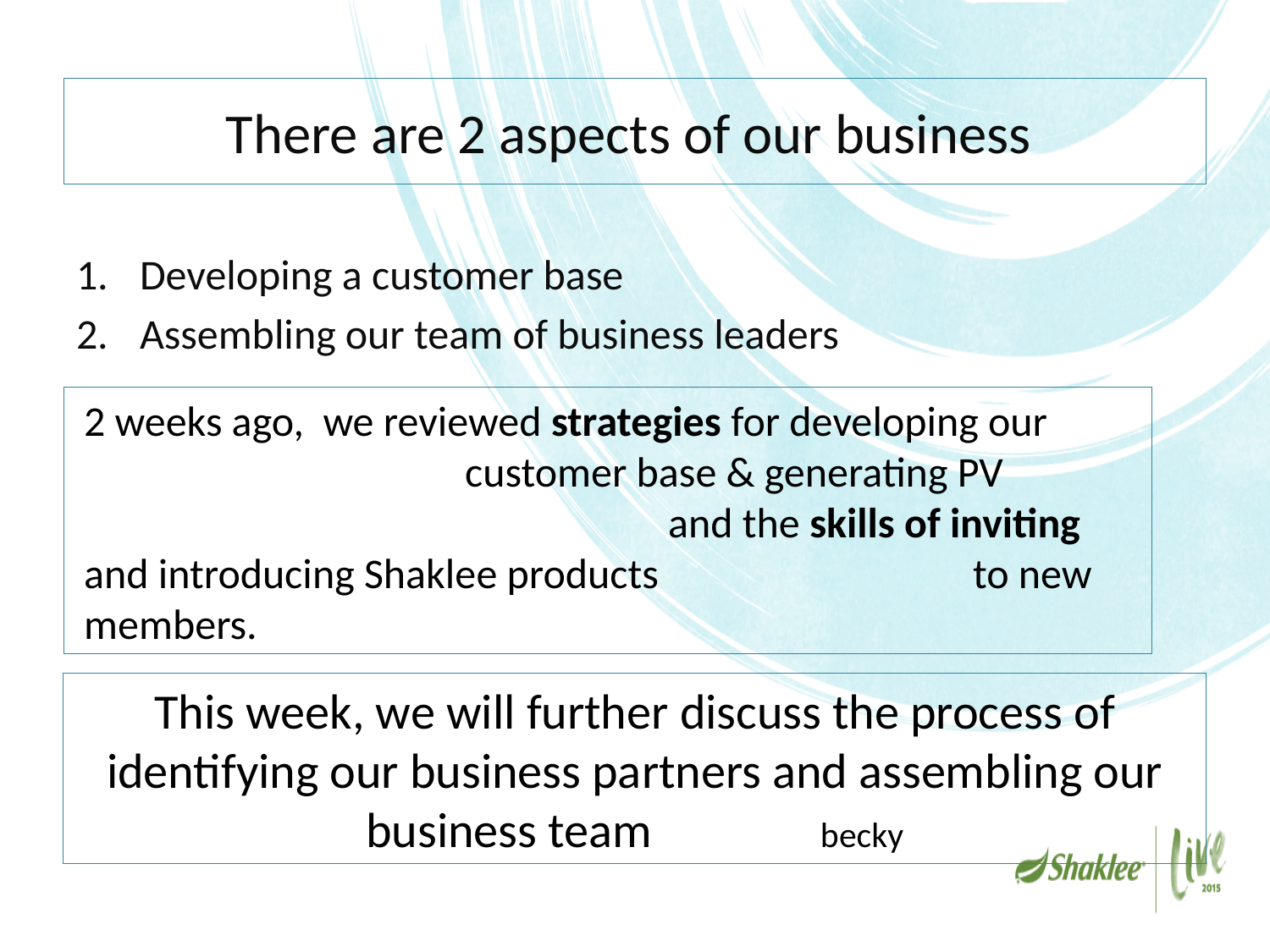

# There are 2 aspects of our business

Developing a customer base
Assembling our team of business leaders

2 weeks ago,  we reviewed strategies for developing our 				customer base & generating PV 					        and the skills of inviting and introducing Shaklee products 			to new members.
This week, we will further discuss the process of identifying our business partners and assembling our business team               becky